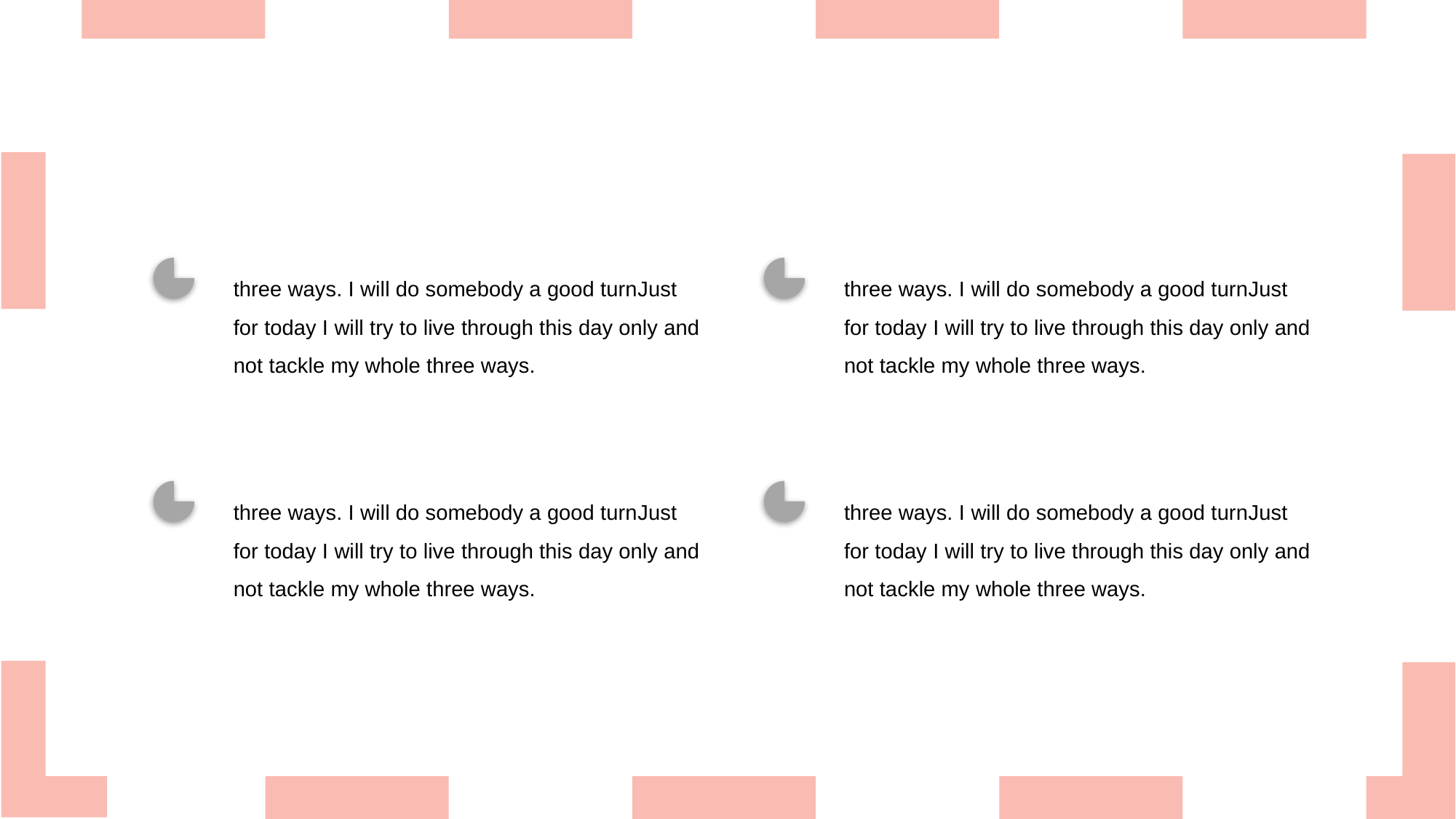

three ways. I will do somebody a good turnJust for today I will try to live through this day only and not tackle my whole three ways.

three ways. I will do somebody a good turnJust for today I will try to live through this day only and not tackle my whole three ways.

three ways. I will do somebody a good turnJust for today I will try to live through this day only and not tackle my whole three ways.

three ways. I will do somebody a good turnJust for today I will try to live through this day only and not tackle my whole three ways.